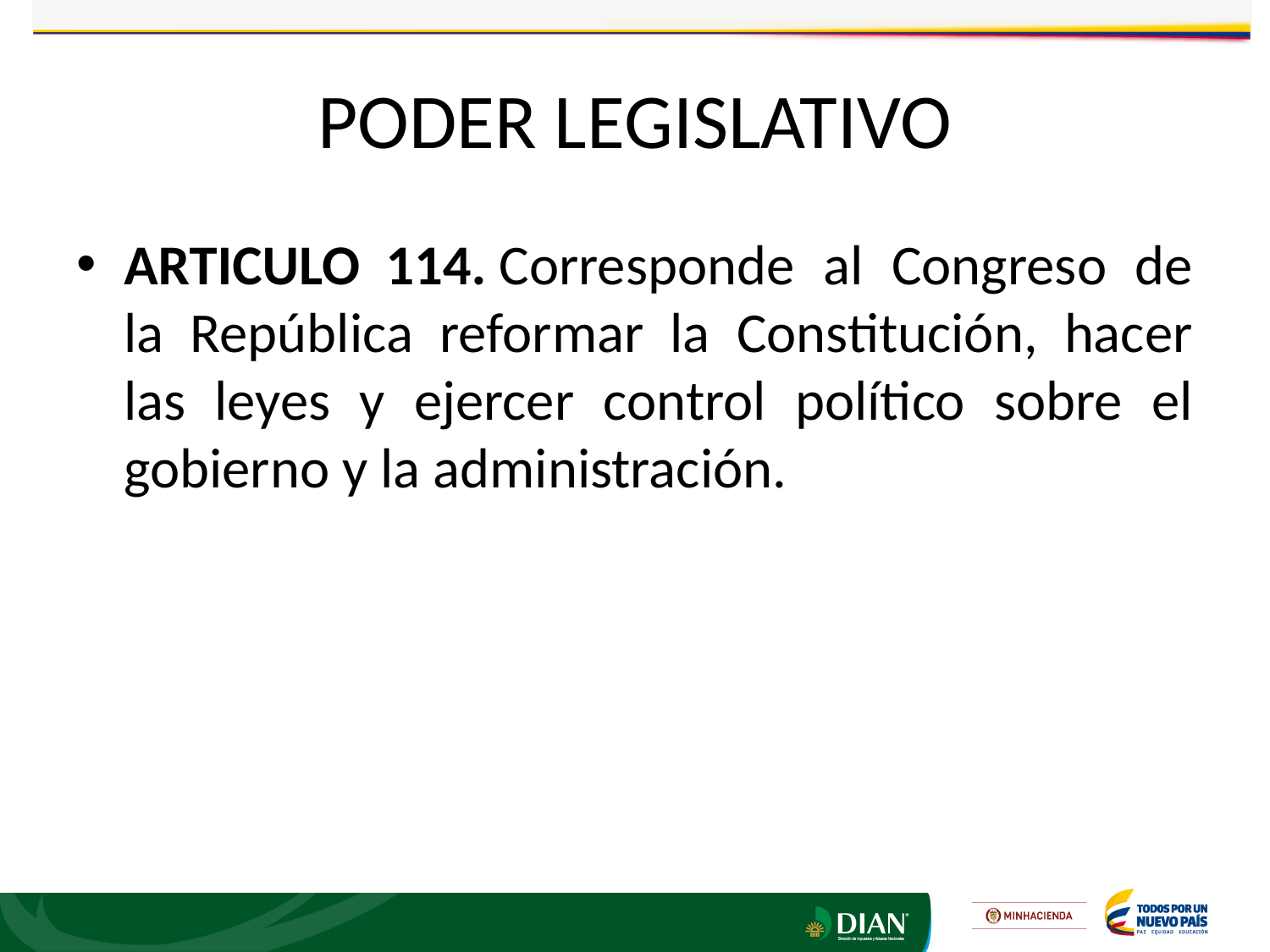

# PODER LEGISLATIVO
ARTICULO  114. Corresponde al Congreso de la República reformar la Constitución, hacer las leyes y ejercer control político sobre el gobierno y la administración.